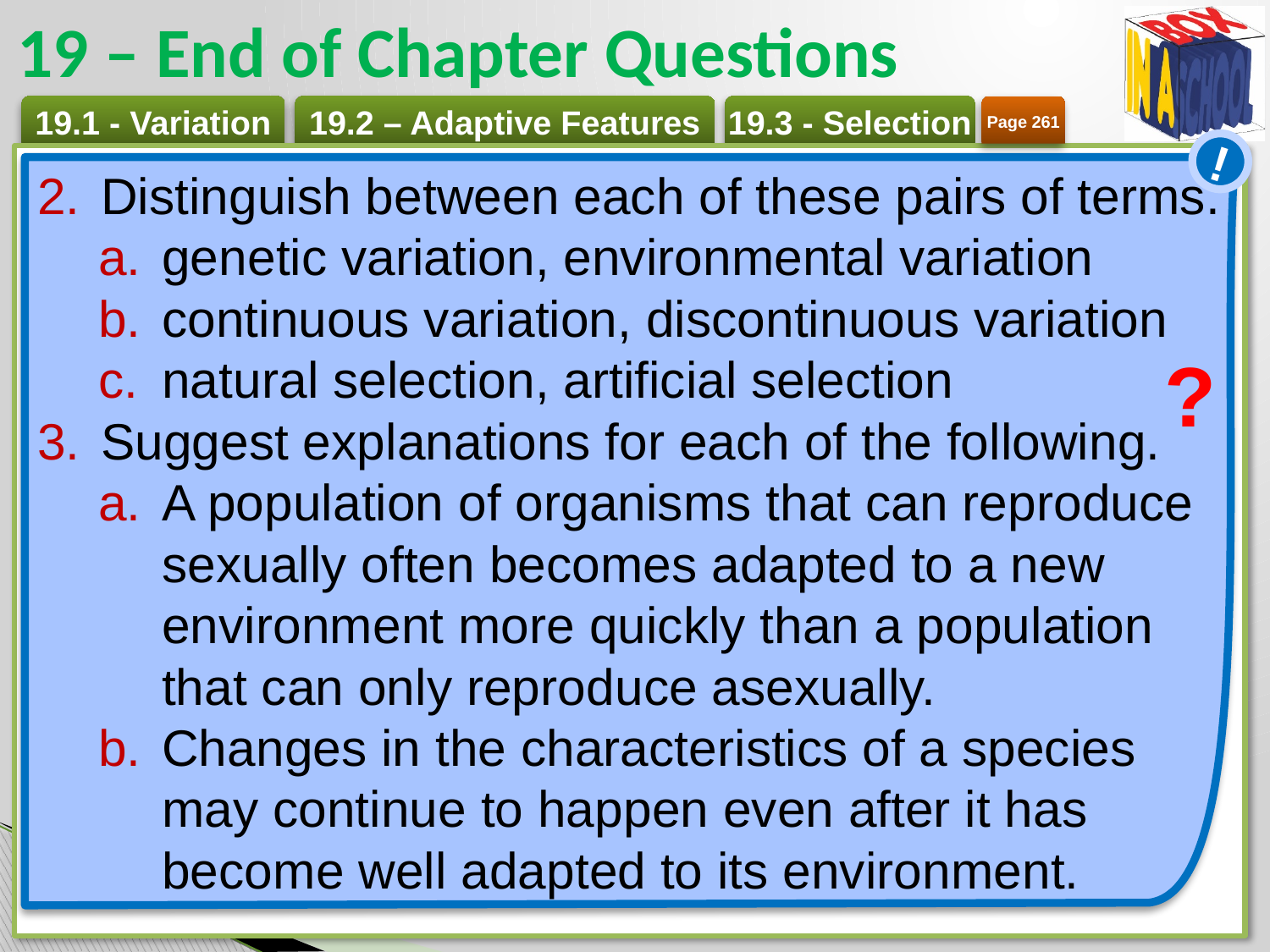

# 19 – End of Chapter Questions
Page 261
!
Distinguish between each of these pairs of terms.
genetic variation, environmental variation
continuous variation, discontinuous variation
natural selection, artificial selection
Suggest explanations for each of the following.
A population of organisms that can reproduce sexually often becomes adapted to a new environment more quickly than a population that can only reproduce asexually.
Changes in the characteristics of a species may continue to happen even after it has become well adapted to its environment.
?